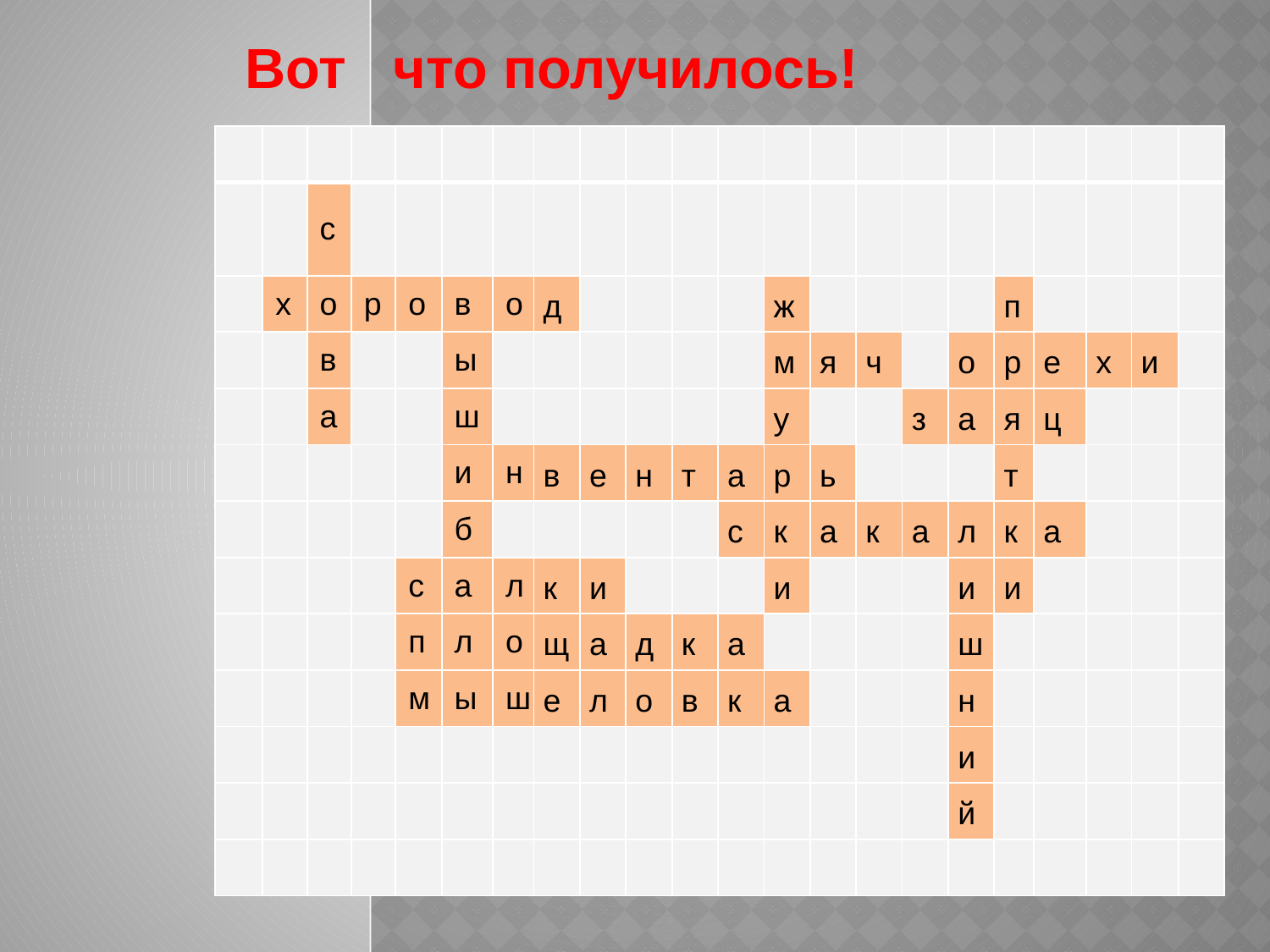

Вот   что получилось!
# 3                           2         4                                                                             1                                             3                 2
|  |  |  |  |  |  |  |  |  |  |  |  |  |  |  |  |  |  |  |  |  |  |
| --- | --- | --- | --- | --- | --- | --- | --- | --- | --- | --- | --- | --- | --- | --- | --- | --- | --- | --- | --- | --- | --- |
|  |  | с |  |  |  |  |  |  |  |  |  |  |  |  |  |  |  |  |  |  |  |
|  | х | о | р | о | в | о | д |  |  |  |  | ж |  |  |  |  | п |  |  |  |  |
|  |  | в |  |  | ы |  |  |  |  |  |  | м | я | ч |  | о | р | е | х | и |  |
|  |  | а |  |  | ш |  |  |  |  |  |  | у |  |  | з | а | я | ц |  |  |  |
|  |  |  |  |  | и | н | в | е | н | т | а | р | ь |  |  |  | т |  |  |  |  |
|  |  |  |  |  | б |  |  |  |  |  | с | к | а | к | а | л | к | а |  |  |  |
|  |  |  |  | с | а | л | к | и |  |  |  | и |  |  |  | и | и |  |  |  |  |
|  |  |  |  | п | л | о | щ | а | д | к | а |  |  |  |  | ш |  |  |  |  |  |
|  |  |  |  | м | ы | ш | е | л | о | в | к | а |  |  |  | н |  |  |  |  |  |
|  |  |  |  |  |  |  |  |  |  |  |  |  |  |  |  | и |  |  |  |  |  |
|  |  |  |  |  |  |  |  |  |  |  |  |  |  |  |  | й |  |  |  |  |  |
|  |  |  |  |  |  |  |  |  |  |  |  |  |  |  |  |  |  |  |  |  |  |